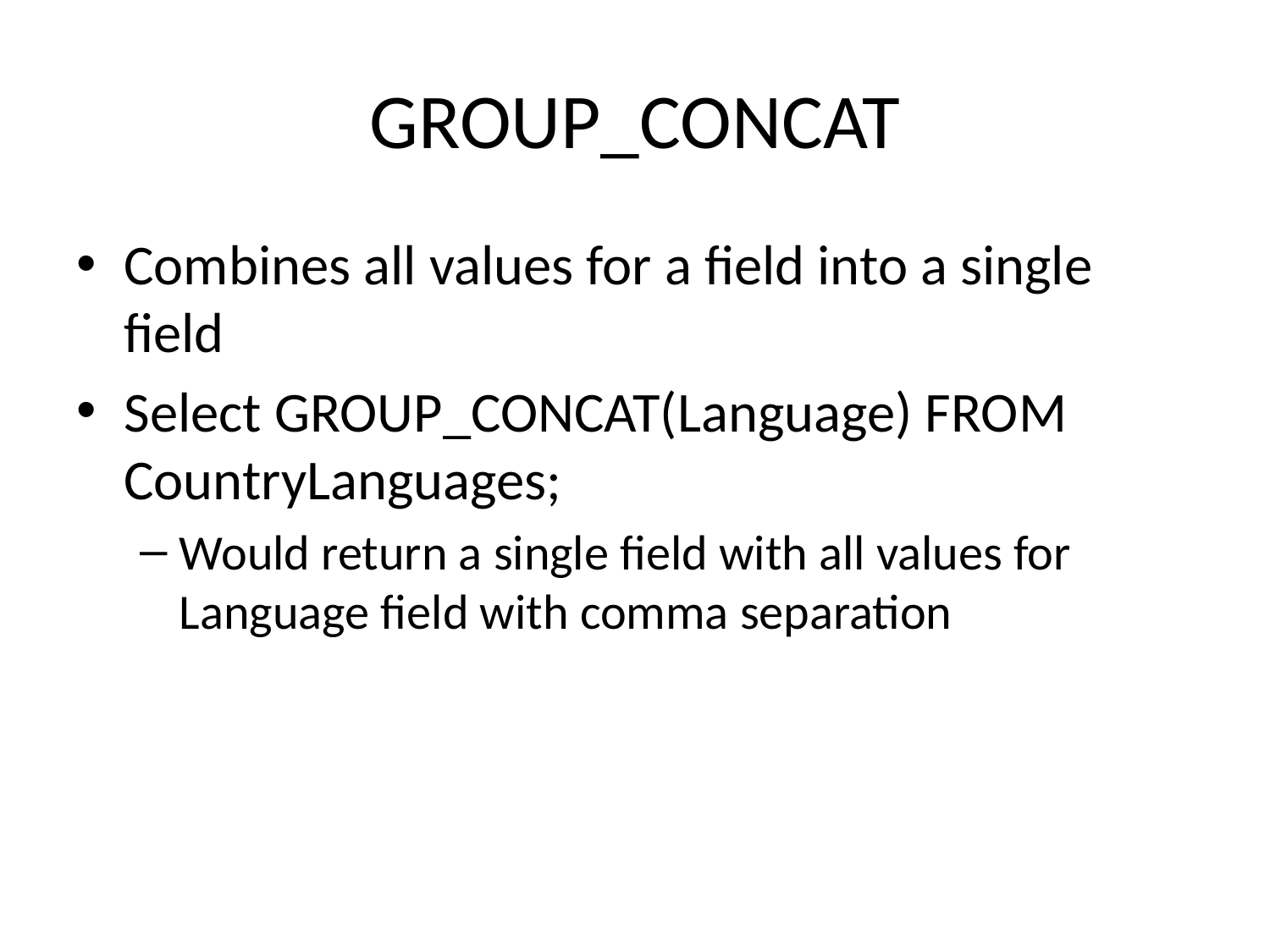

# GROUP_CONCAT
Combines all values for a field into a single field
Select GROUP_CONCAT(Language) FROM CountryLanguages;
Would return a single field with all values for Language field with comma separation